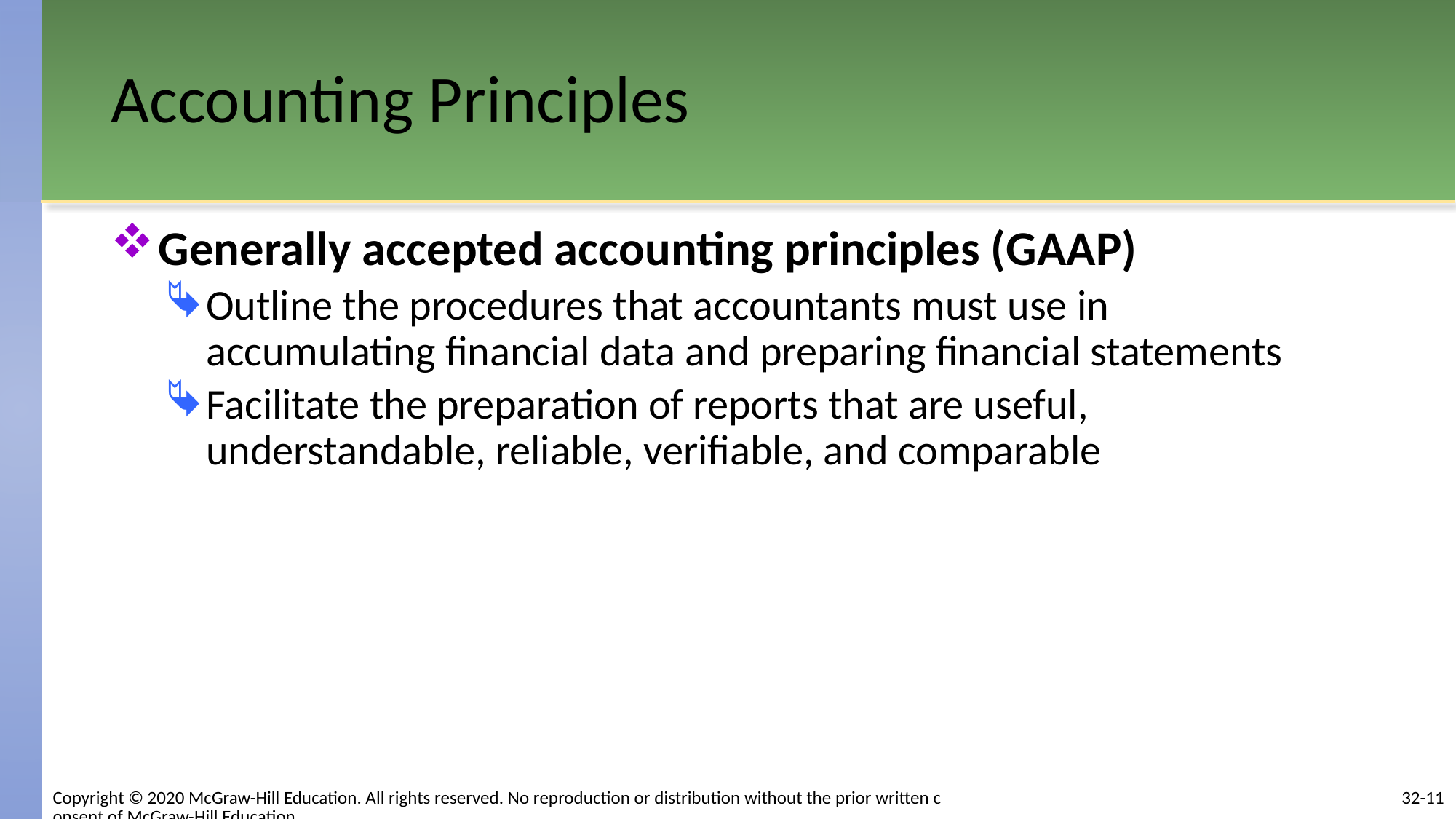

# Accounting Principles
Generally accepted accounting principles (GAAP)
Outline the procedures that accountants must use in accumulating financial data and preparing financial statements
Facilitate the preparation of reports that are useful, understandable, reliable, verifiable, and comparable

32-11
Copyright © 2020 McGraw-Hill Education. All rights reserved. No reproduction or distribution without the prior written consent of McGraw-Hill Education.